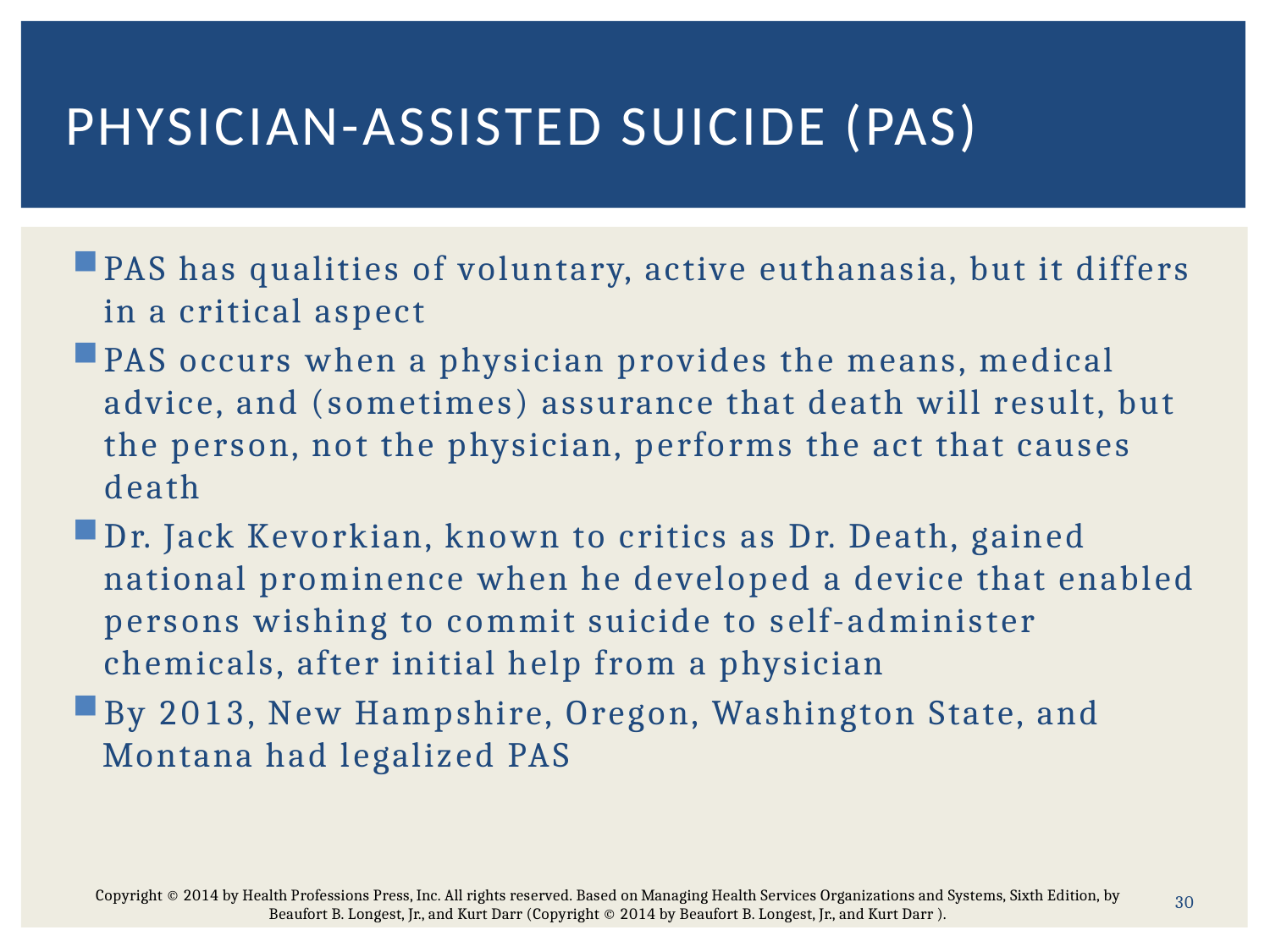

# Physician-assisted suicide (PAS)
PAS has qualities of voluntary, active euthanasia, but it differs in a critical aspect
PAS occurs when a physi­cian provides the means, medical advice, and (sometimes) assurance that death will result, but the person, not the physician, performs the act that causes death
Dr. Jack Kevorkian, known to critics as Dr. Death, gained national prominence when he developed a device that enabled persons wishing to commit suicide to self-administer chemicals, after initial help from a physician
By 2013, New Hampshire, Oregon, Washington State, and Montana had legalized PAS
30